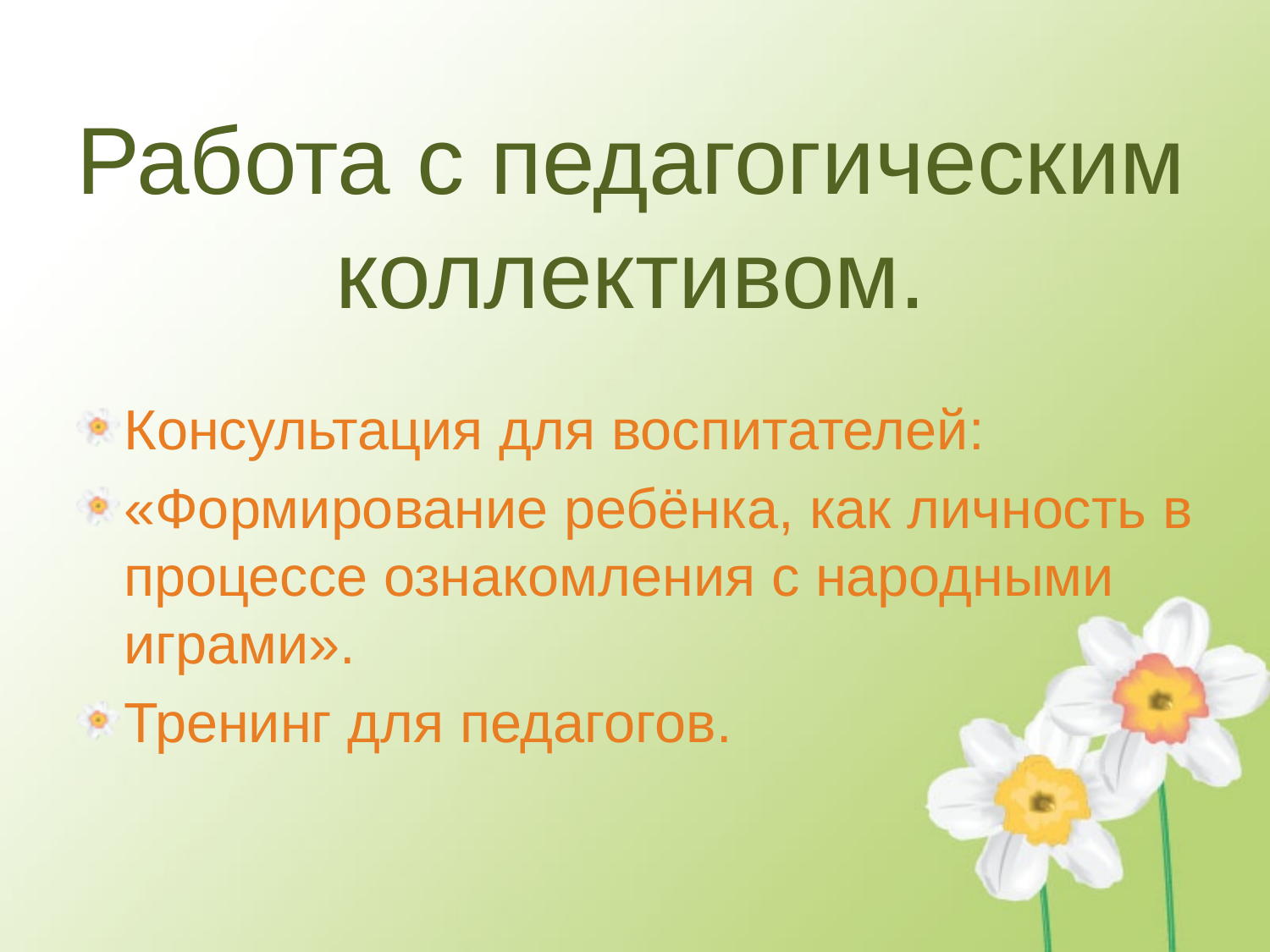

# Работа с педагогическим коллективом.
Консультация для воспитателей:
«Формирование ребёнка, как личность в процессе ознакомления с народными играми».
Тренинг для педагогов.